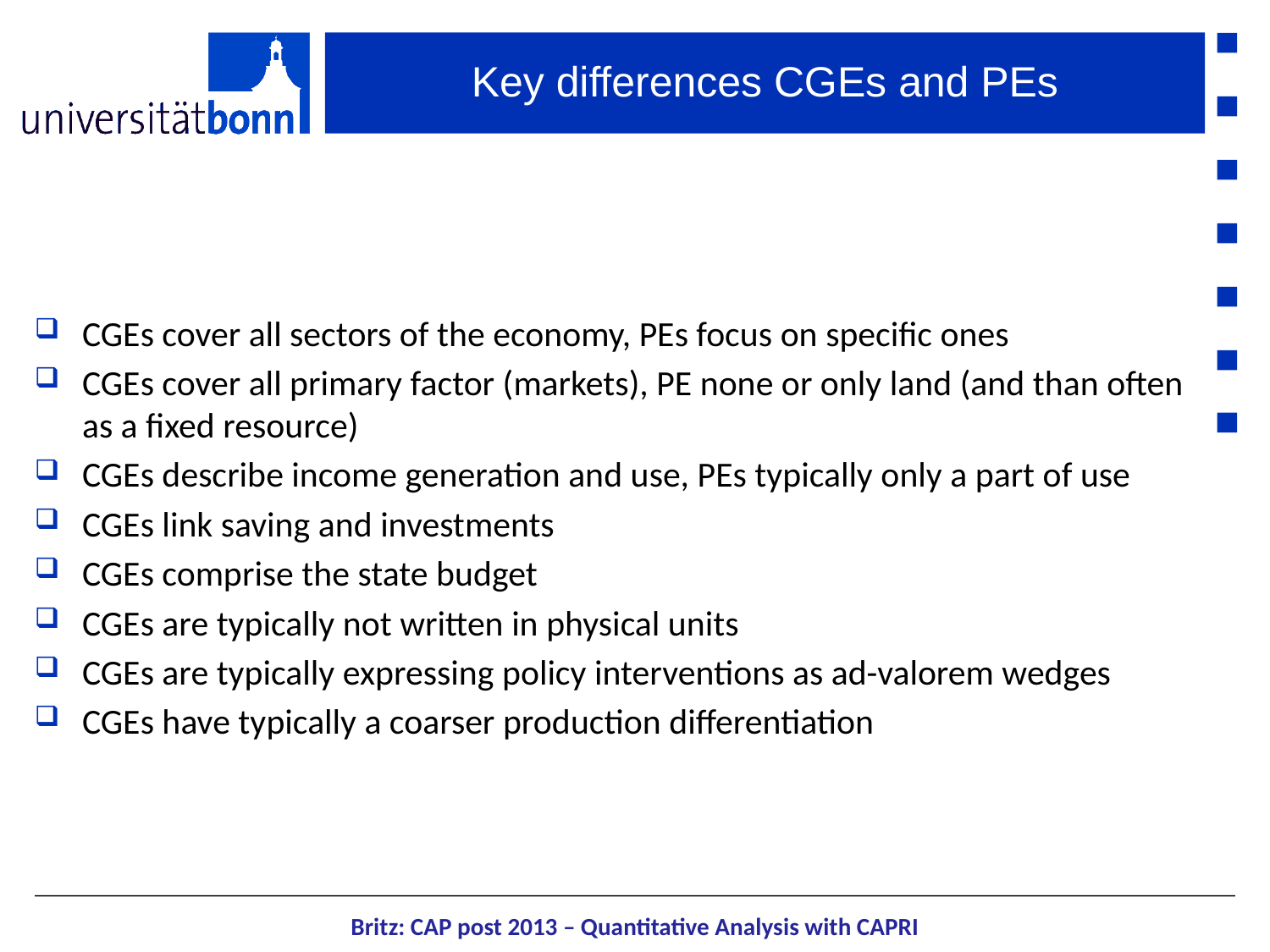

# Key differences CGEs and PEs
CGEs cover all sectors of the economy, PEs focus on specific ones
CGEs cover all primary factor (markets), PE none or only land (and than often as a fixed resource)
CGEs describe income generation and use, PEs typically only a part of use
CGEs link saving and investments
CGEs comprise the state budget
CGEs are typically not written in physical units
CGEs are typically expressing policy interventions as ad-valorem wedges
CGEs have typically a coarser production differentiation
Britz: CAP post 2013 – Quantitative Analysis with CAPRI